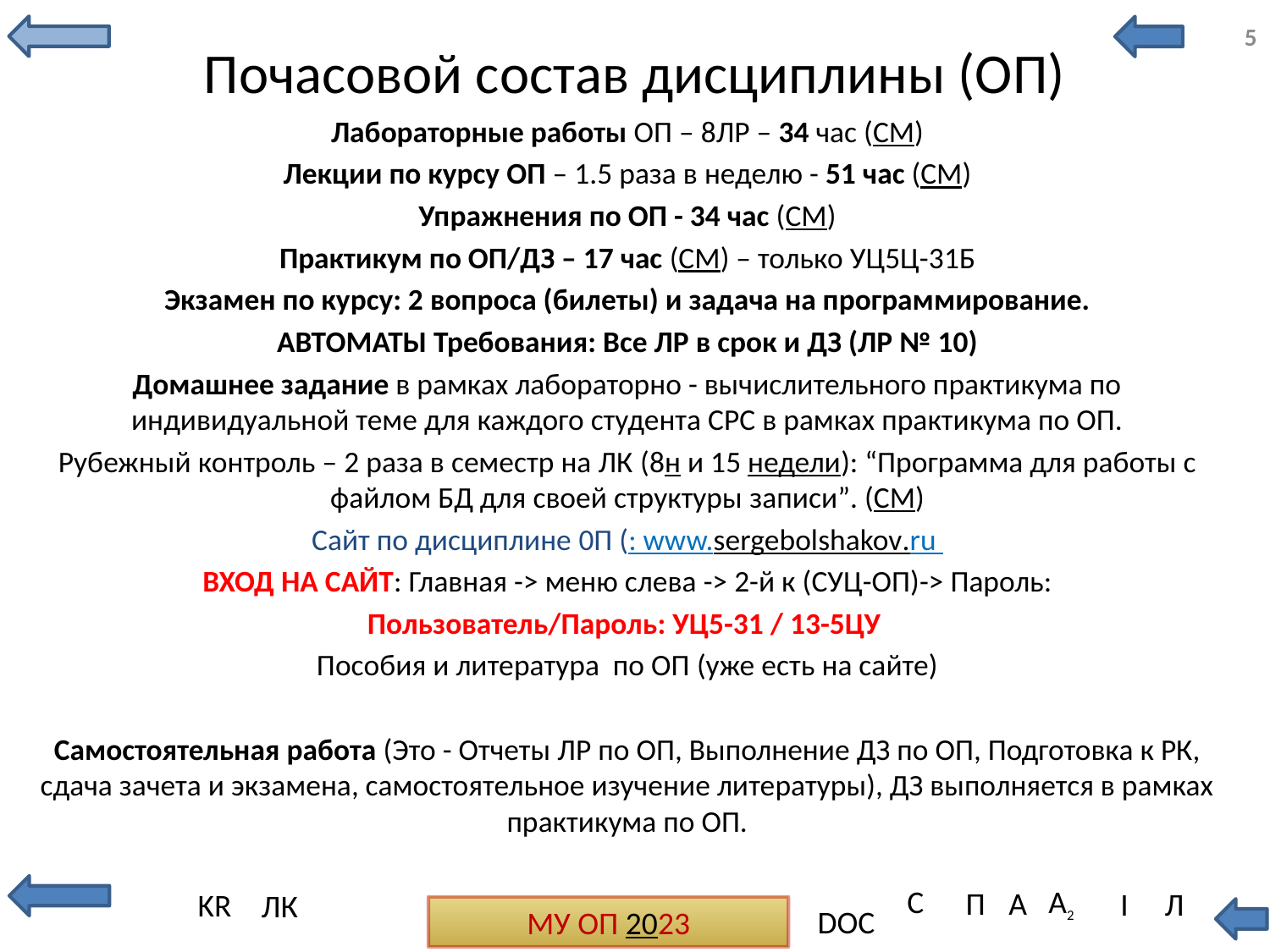

5
# Почасовой состав дисциплины (ОП)
Лабораторные работы OП – 8ЛР – 34 час (СМ)
Лекции по курсу OП – 1.5 раза в неделю - 51 час (СМ)
Упражнения по ОП - 34 час (СМ)
Практикум по ОП/ДЗ – 17 час (СМ) – только УЦ5Ц-31Б
Экзамен по курсу: 2 вопроса (билеты) и задача на программирование.
АВТОМАТЫ Требования: Все ЛР в срок и ДЗ (ЛР № 10)
Домашнее задание в рамках лабораторно - вычислительного практикума по индивидуальной теме для каждого студента СРС в рамках практикума по ОП.
Рубежный контроль – 2 раза в семестр на ЛК (8н и 15 недели): “Программа для работы с файлом БД для своей структуры записи”. (СМ)
Сайт по дисциплине 0П (: www.sergebolshakov.ru
ВХОД НА САЙТ: Главная -> меню слева -> 2-й к (СУЦ-ОП)-> Пароль:
Пользователь/Пароль: УЦ5-31 / 13-5ЦУ
Пособия и литература  по ОП (уже есть на сайте)

Самостоятельная работа (Это - Отчеты ЛР по ОП, Выполнение ДЗ по ОП, Подготовка к РК, сдача зачета и экзамена, самостоятельное изучение литературы), ДЗ выполняется в рамках практикума по ОП.